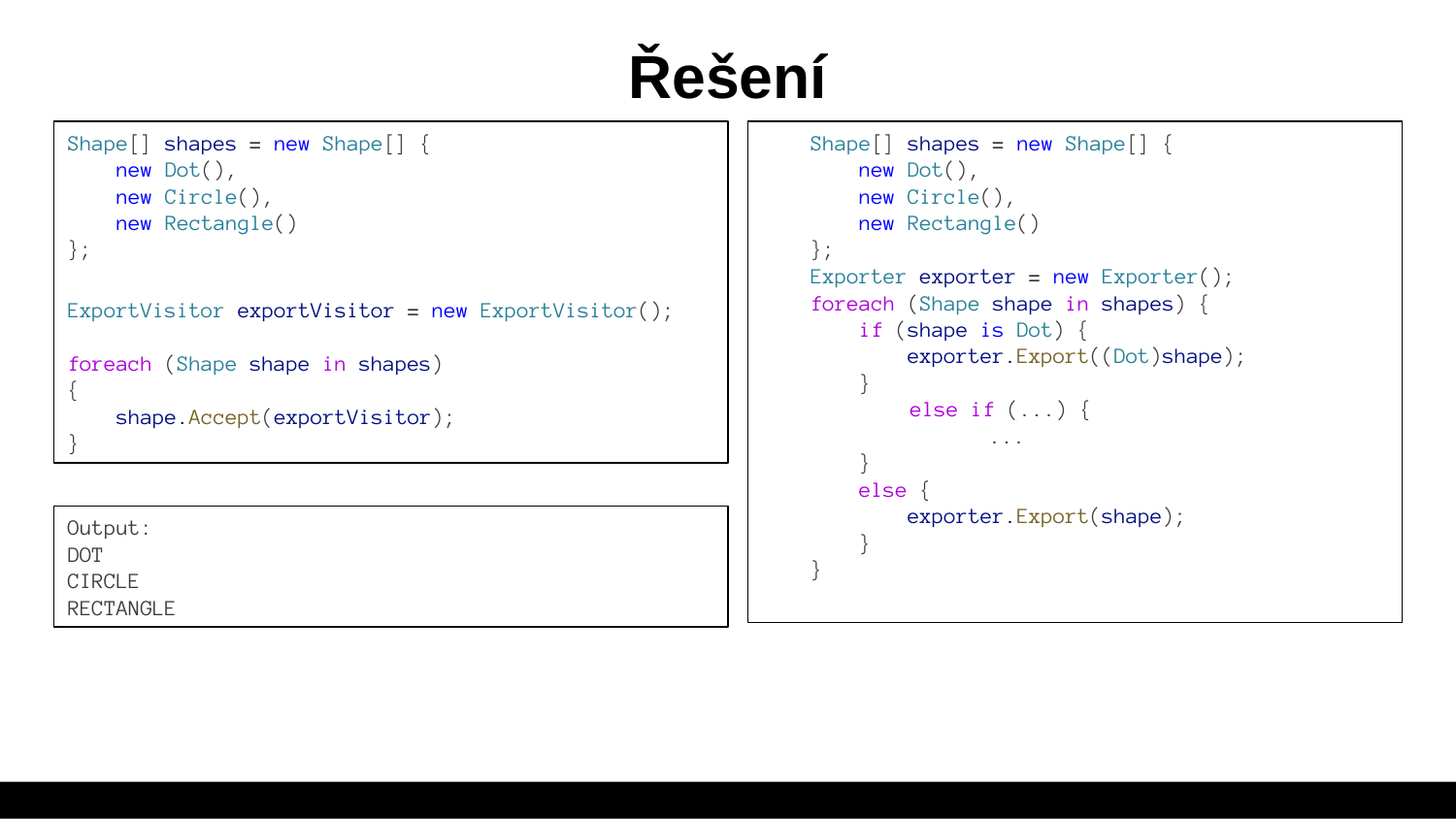

# Řešení
Shape[] shapes = new Shape[] {
    new Dot(),
    new Circle(),
    new Rectangle()
};

ExportVisitor exportVisitor = new ExportVisitor();

foreach (Shape shape in shapes)
{
    shape.Accept(exportVisitor);
}
    Shape[] shapes = new Shape[] {
        new Dot(),
        new Circle(),
        new Rectangle()
    };
    Exporter exporter = new Exporter();
    foreach (Shape shape in shapes) {
        if (shape is Dot) {
            exporter.Export((Dot)shape);
        }
        else if (...) {
            ...
        }
        else {
            exporter.Export(shape);
        }
    }

Output:
DOT
CIRCLE
RECTANGLE